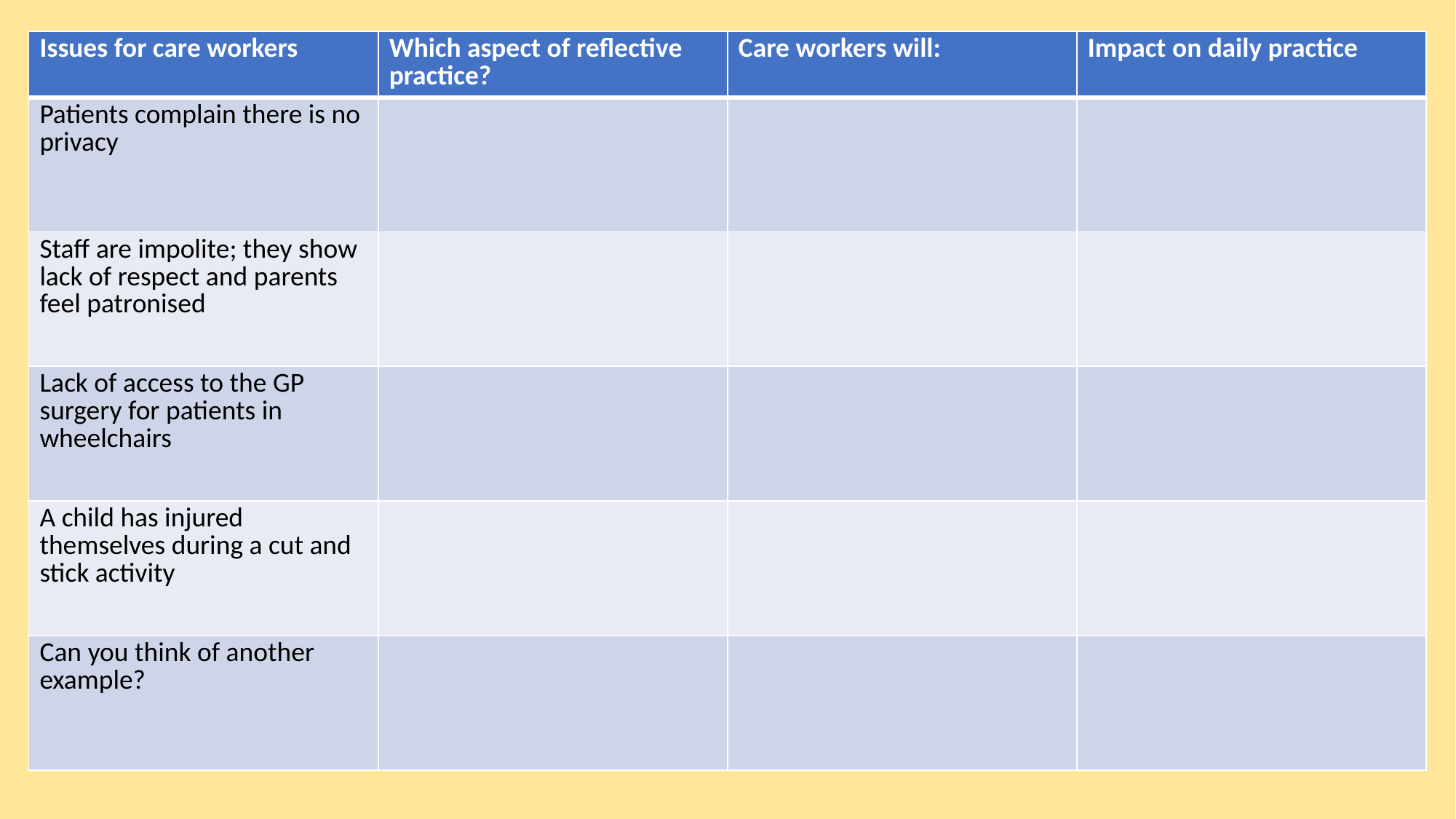

| Issues for care workers | Which aspect of reflective practice? | Care workers will: | Impact on daily practice |
| --- | --- | --- | --- |
| Patients complain there is no privacy |  |  |  |
| Staff are impolite; they show lack of respect and parents feel patronised |  |  |  |
| Lack of access to the GP surgery for patients in wheelchairs |  |  |  |
| A child has injured themselves during a cut and stick activity |  |  |  |
| Can you think of another example? |  |  |  |